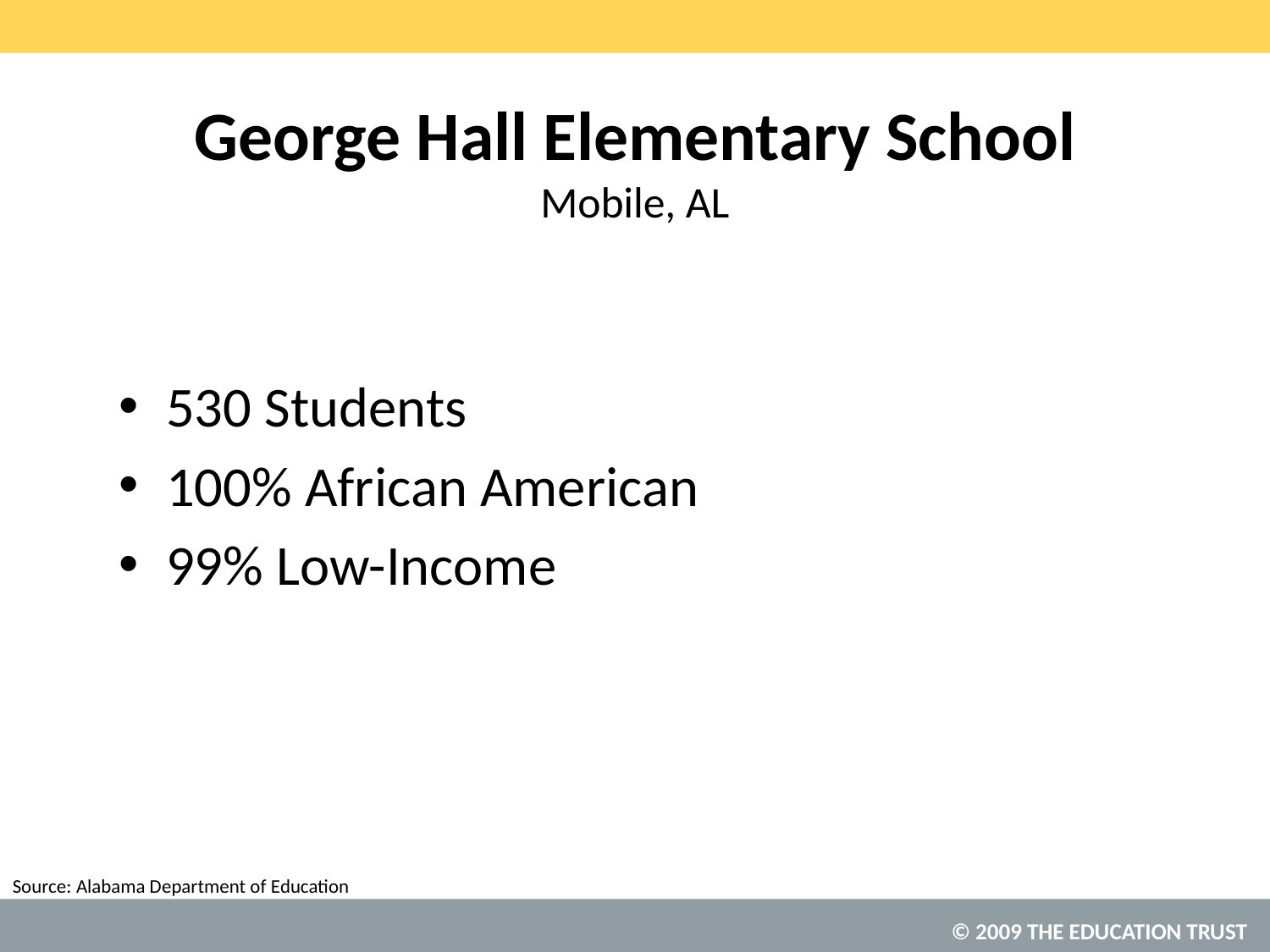

# George Hall Elementary School Mobile, AL

530 Students
100% African American
99% Low-Income
Alabama Department of Education